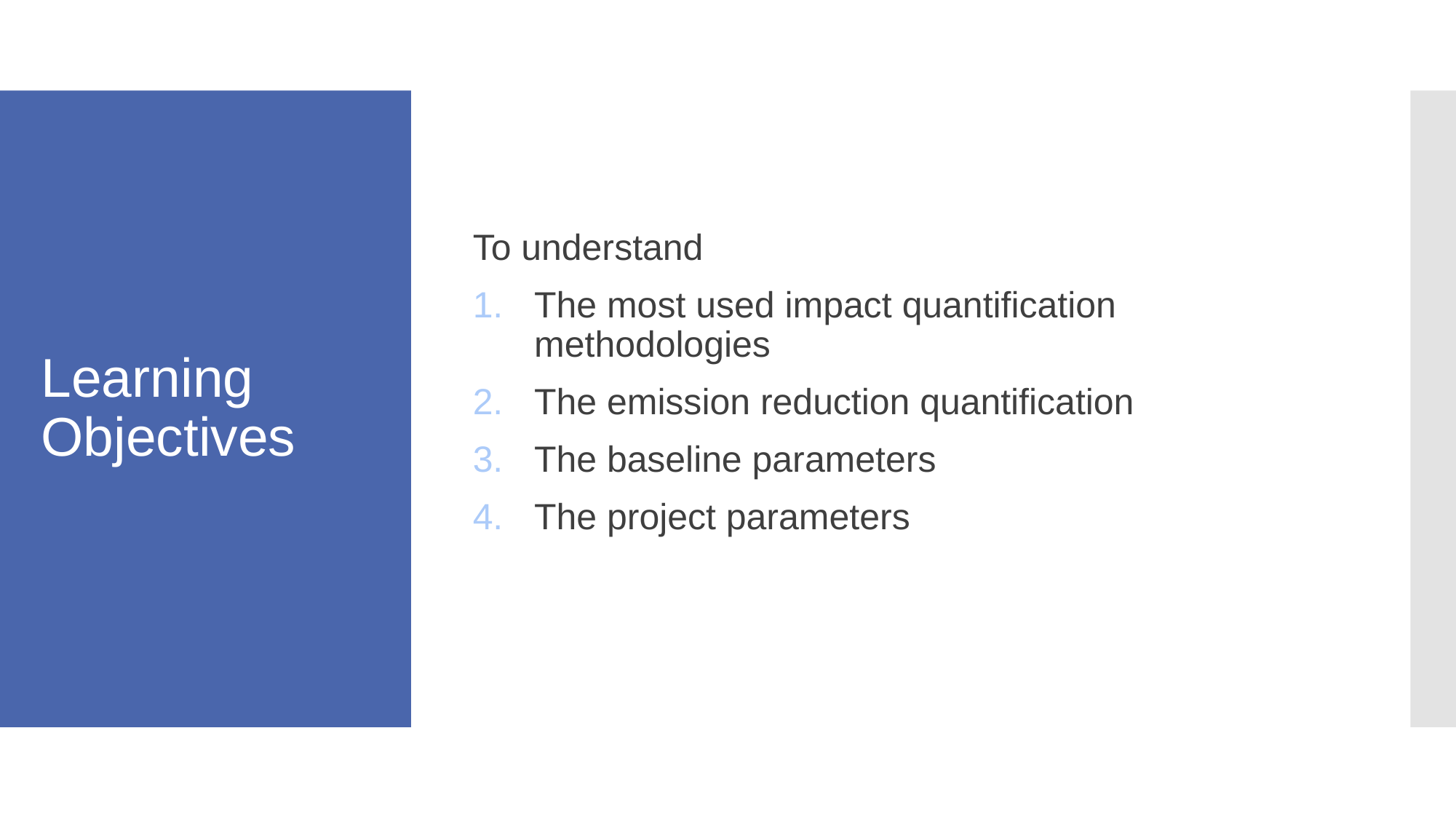

To understand
The most used impact quantification methodologies
The emission reduction quantification
The baseline parameters
The project parameters

# Learning Objectives